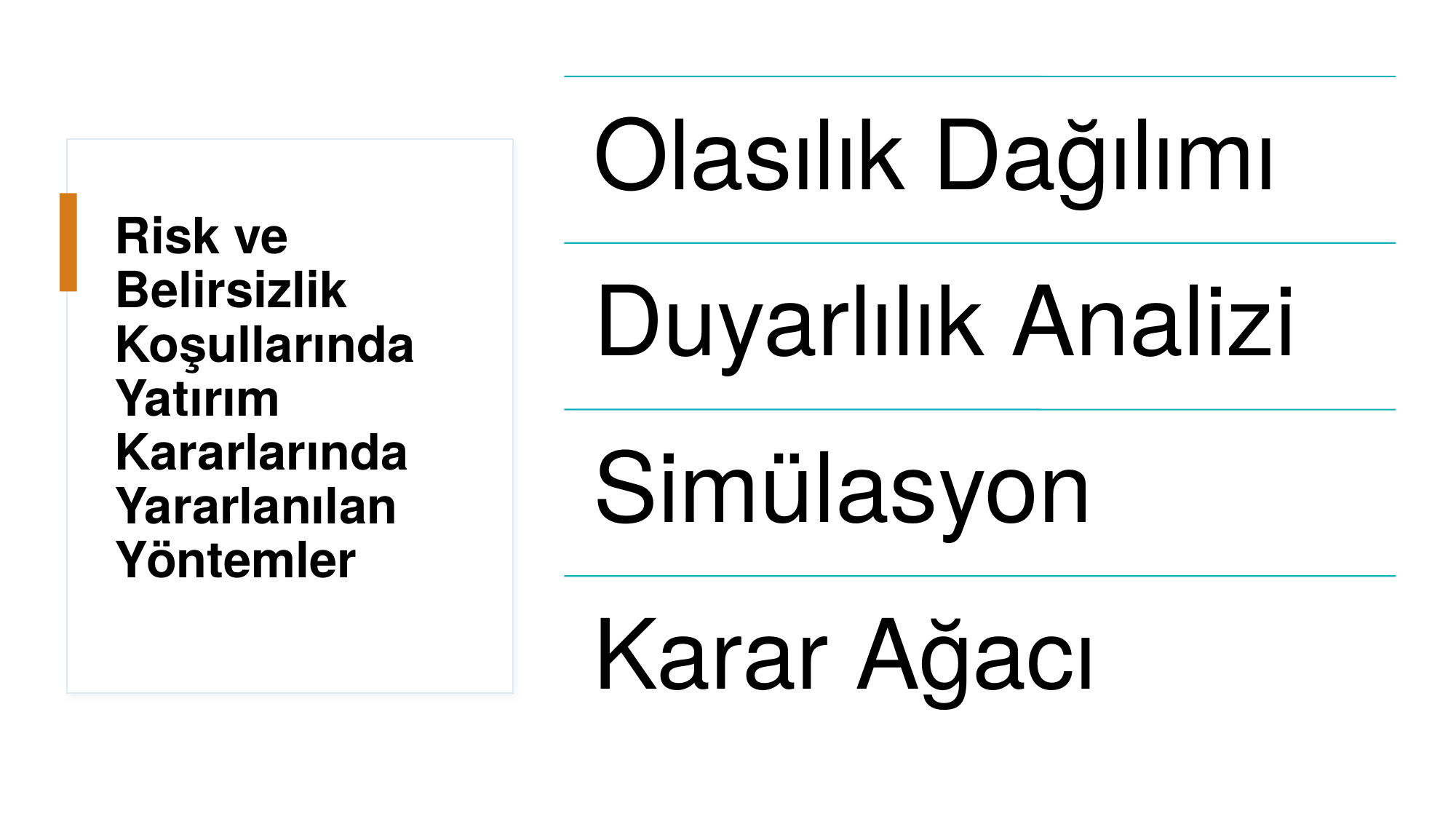

Olasılık Dağılımı
Duyarlılık Analizi
Simülasyon
Karar Ağacı

# Risk ve Belirsizlik Koşullarında Yatırım Kararlarında Yararlanılan Yöntemler